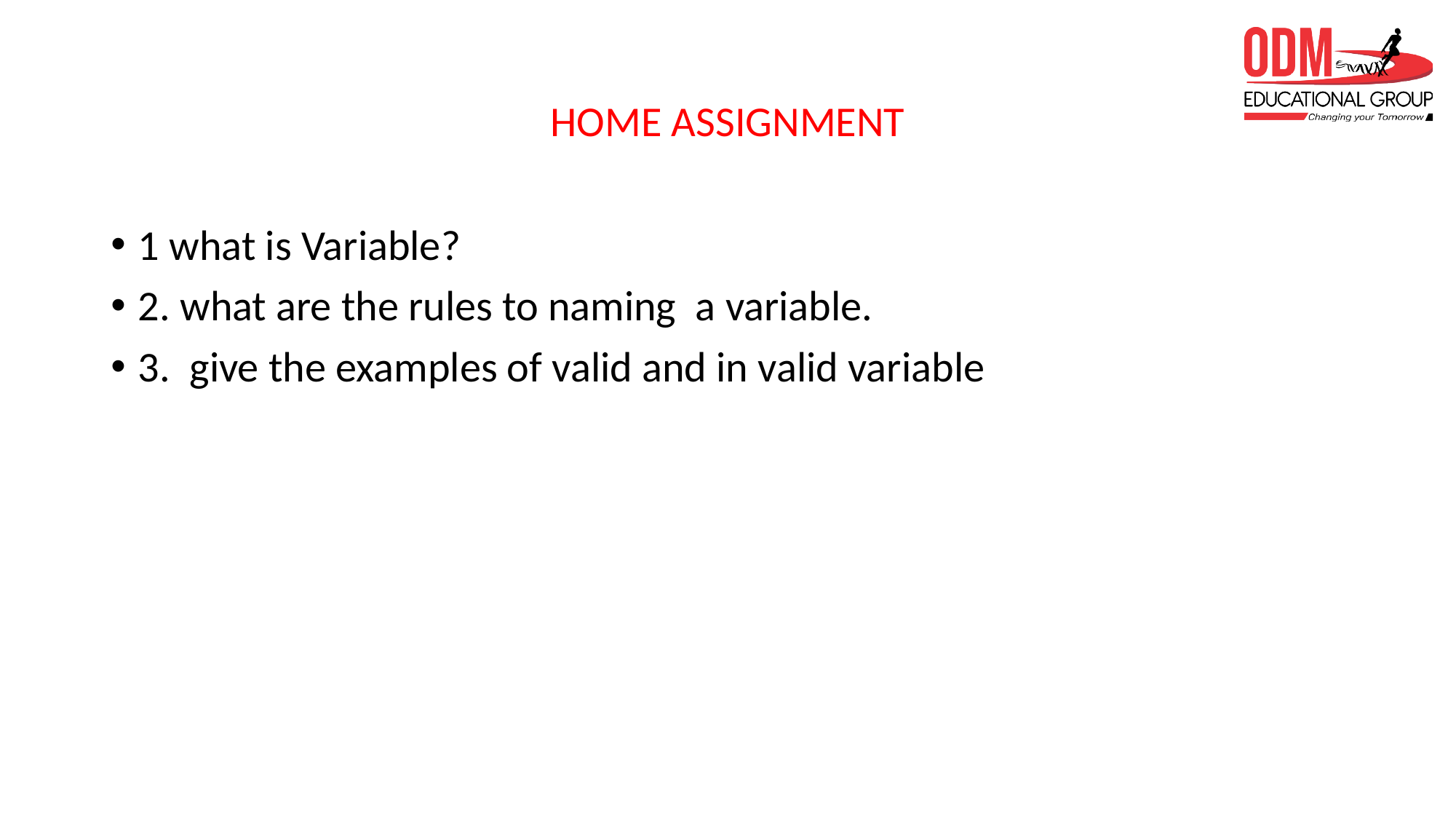

# HOME ASSIGNMENT
1 what is Variable?
2. what are the rules to naming  a variable.
3.  give the examples of valid and in valid variable